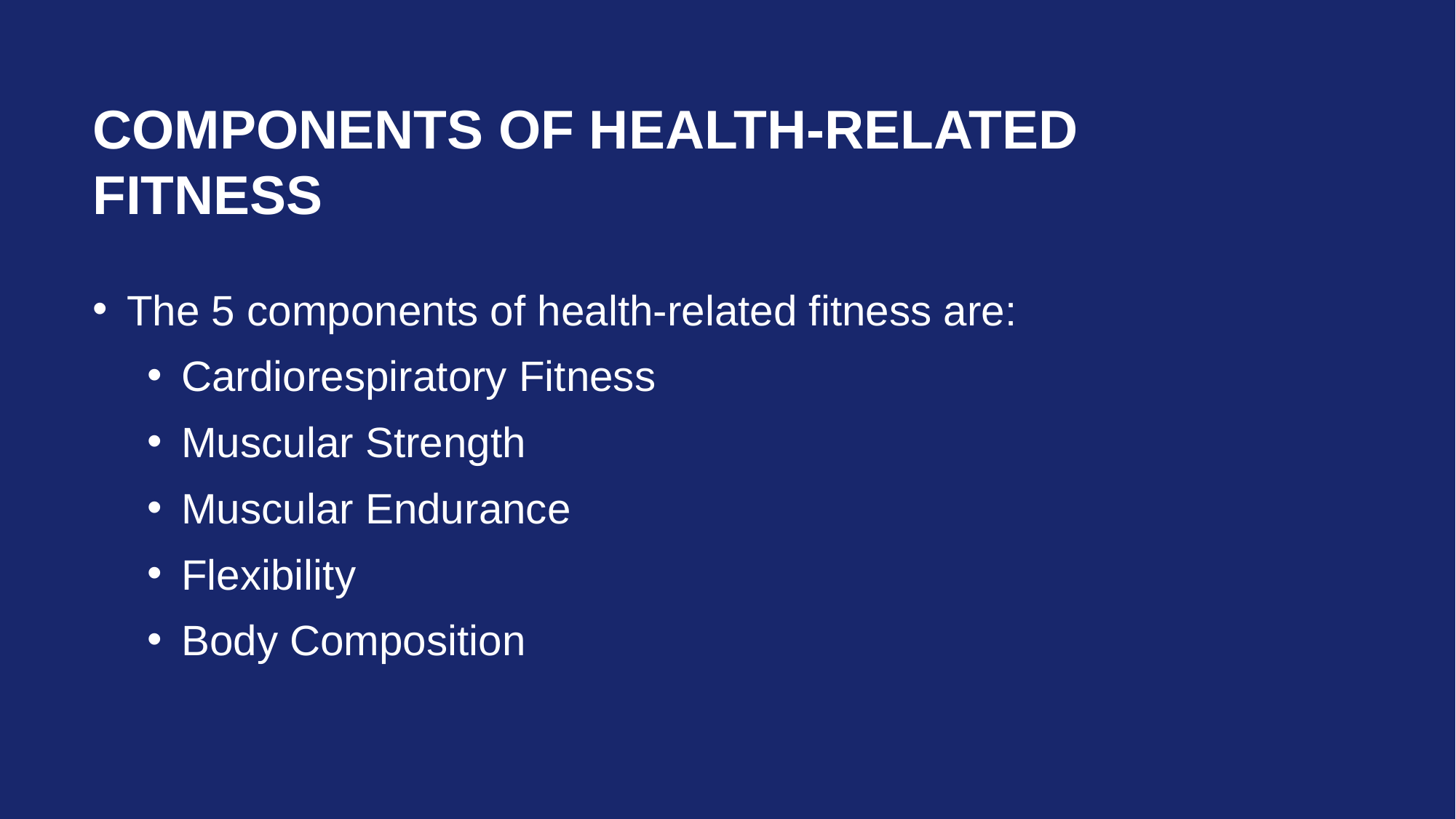

# Components of Health-related Fitness
The 5 components of health-related fitness are:
Cardiorespiratory Fitness
Muscular Strength
Muscular Endurance
Flexibility
Body Composition